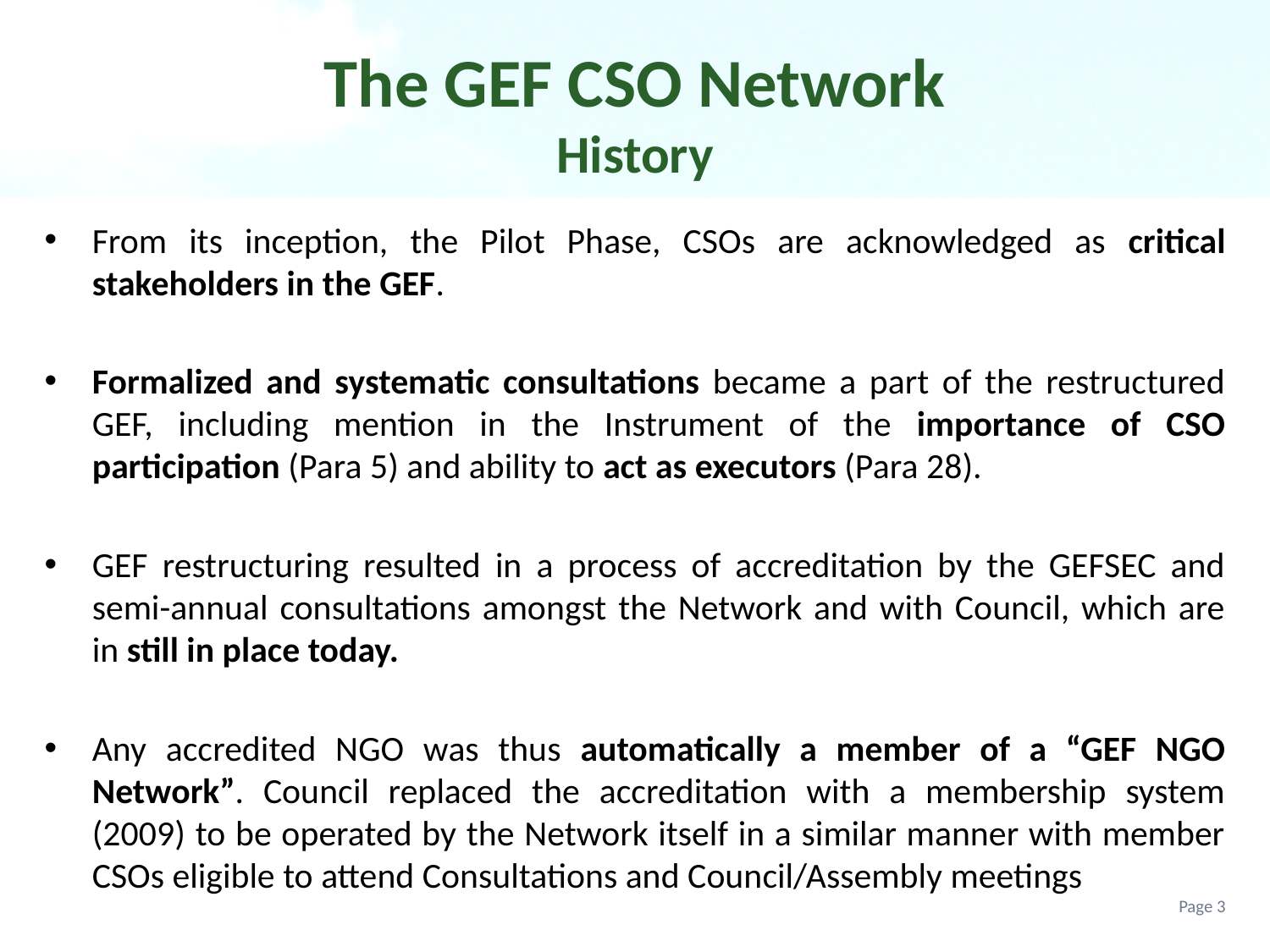

# The GEF CSO Network History
From its inception, the Pilot Phase, CSOs are acknowledged as critical stakeholders in the GEF.

Formalized and systematic consultations became a part of the restructured GEF, including mention in the Instrument of the importance of CSO participation (Para 5) and ability to act as executors (Para 28).

GEF restructuring resulted in a process of accreditation by the GEFSEC and semi-annual consultations amongst the Network and with Council, which are in still in place today.

Any accredited NGO was thus automatically a member of a “GEF NGO Network”. Council replaced the accreditation with a membership system (2009) to be operated by the Network itself in a similar manner with member CSOs eligible to attend Consultations and Council/Assembly meetings